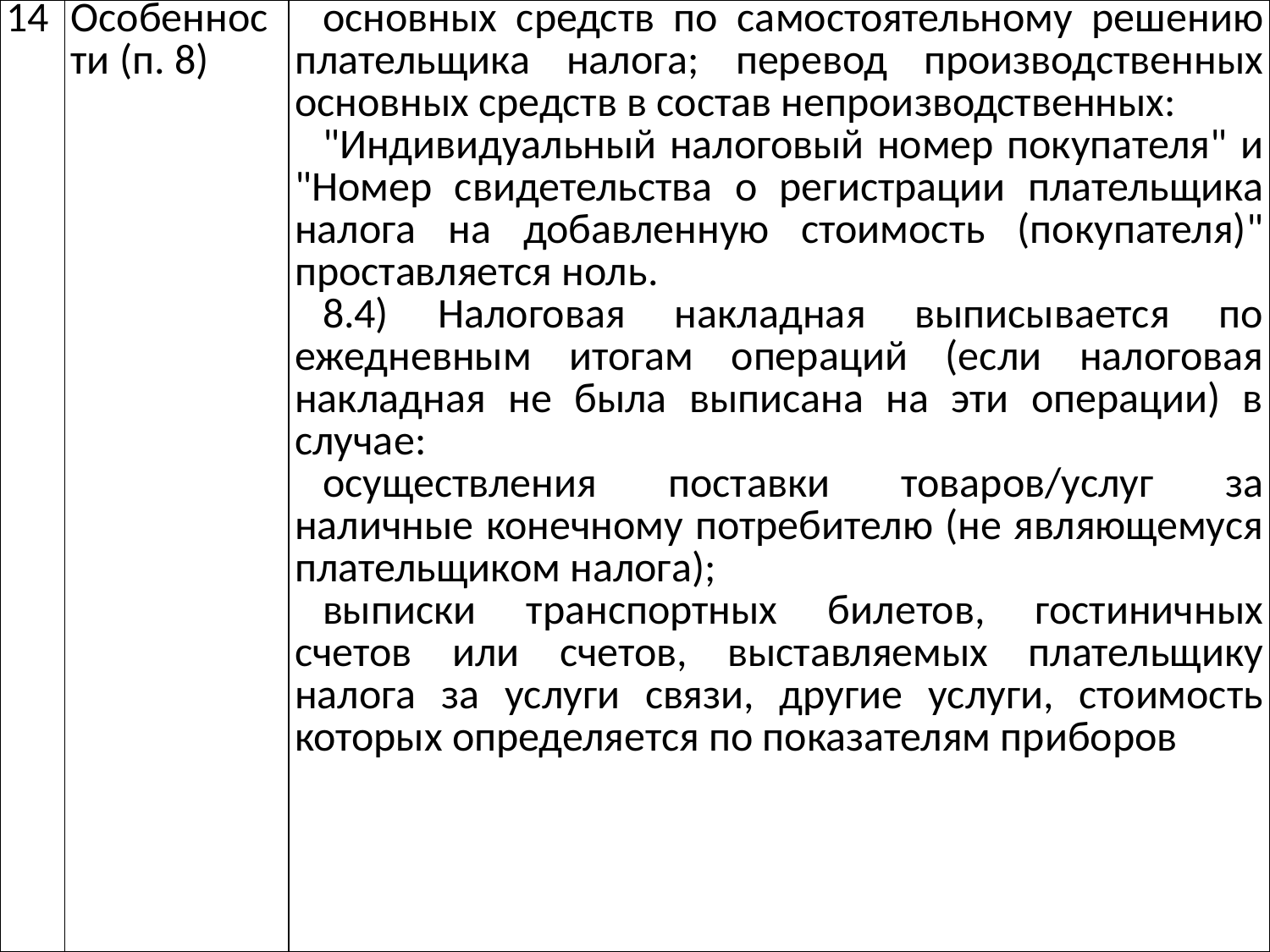

| 14 | Особенности (п. 8) | основных средств по самостоятельному решению плательщика налога; перевод производственных основных средств в состав непроизводственных: "Индивидуальный налоговый номер покупателя" и "Номер свидетельства о регистрации плательщика налога на добавленную стоимость (покупателя)" проставляется ноль. 8.4) Налоговая накладная выписывается по ежедневным итогам операций (если налоговая накладная не была выписана на эти операции) в случае: осуществления поставки товаров/услуг за наличные конечному потребителю (не являющемуся плательщиком налога); выписки транспортных билетов, гостиничных счетов или счетов, выставляемых плательщику налога за услуги связи, другие услуги, стоимость которых определяется по показателям приборов |
| --- | --- | --- |